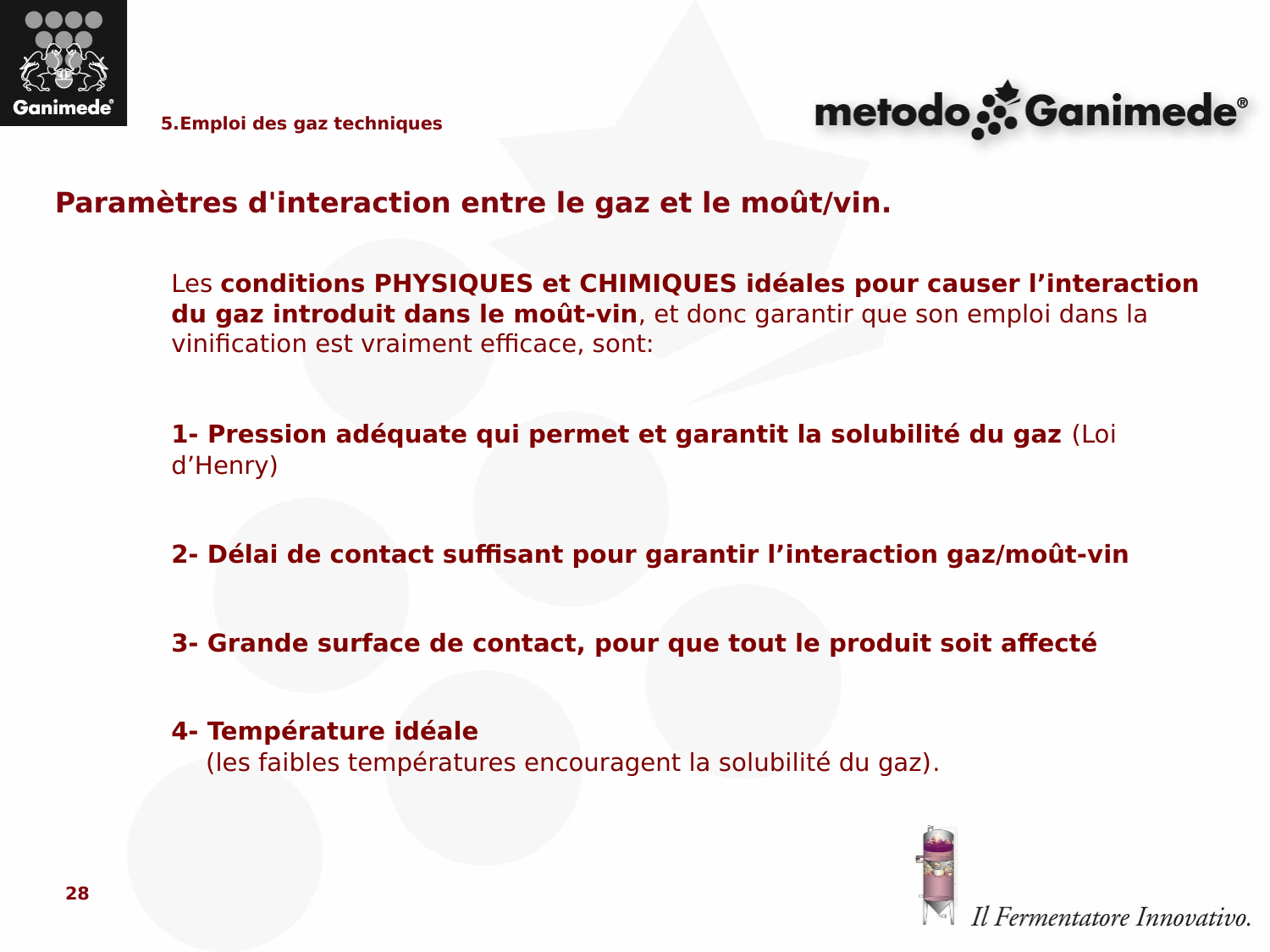

5.Emploi des gaz techniques
Paramètres d'interaction entre le gaz et le moût/vin.
Les conditions PHYSIQUES et CHIMIQUES idéales pour causer l’interaction du gaz introduit dans le moût-vin, et donc garantir que son emploi dans la vinification est vraiment efficace, sont:

1- Pression adéquate qui permet et garantit la solubilité du gaz (Loi 	d’Henry)

2- Délai de contact suffisant pour garantir l’interaction gaz/moût-vin

3- Grande surface de contact, pour que tout le produit soit affecté

4- Température idéale
    (les faibles températures encouragent la solubilité du gaz).
28